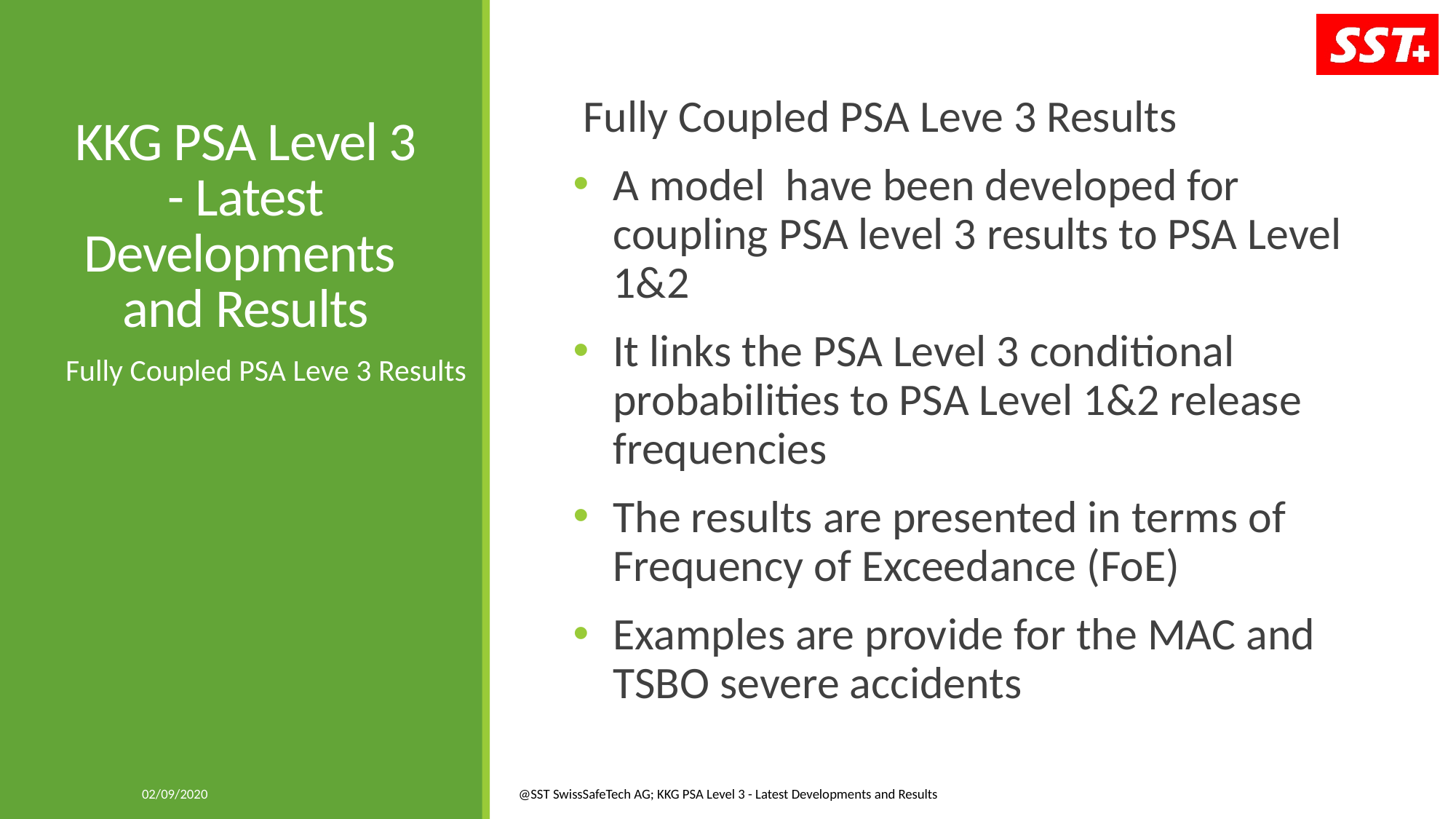

# KKG PSA Level 3 - Latest Developments and Results
Fully Coupled PSA Leve 3 Results
A model  have been developed for coupling PSA level 3 results to PSA Level 1&2
It links the PSA Level 3 conditional probabilities to PSA Level 1&2 release frequencies
The results are presented in terms of Frequency of Exceedance (FoE)
Examples are provide for the MAC and TSBO severe accidents
Fully Coupled PSA Leve 3 Results
02/09/2020
@SST SwissSafeTech AG; KKG PSA Level 3 - Latest Developments and Results